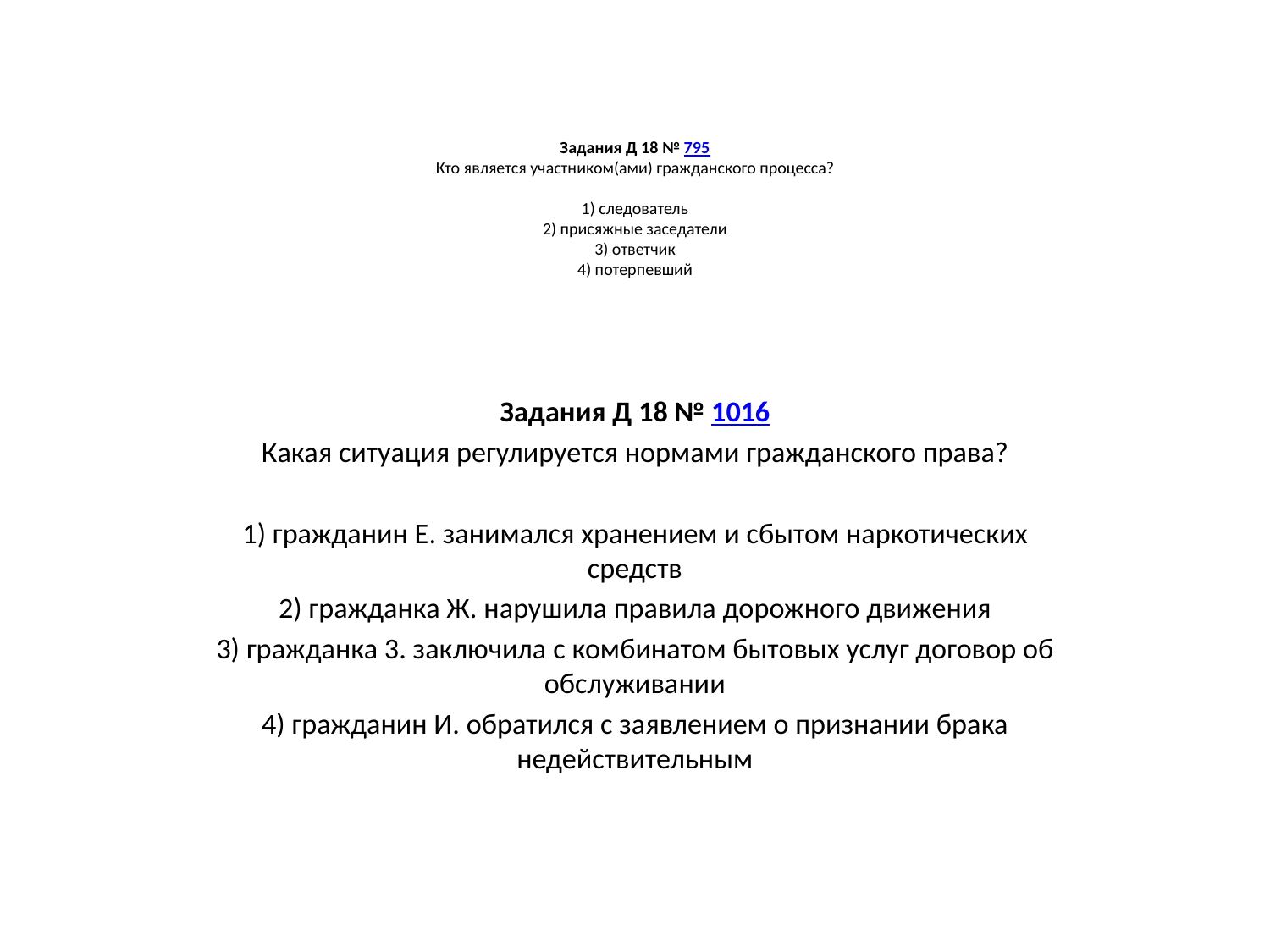

# Задания Д 18 № 795 Кто является участником(ами) гражданского процесса?   1) следователь 2) присяжные заседатели 3) ответчик 4) потерпевший
Задания Д 18 № 1016
Какая ситу­а­ция регулируется нор­ма­ми гражданского права?

1) гражданин Е. за­ни­мал­ся хранением и сбы­том наркотических средств
2) гражданка Ж. на­ру­ши­ла правила до­рож­но­го движения
3) гражданка 3. за­клю­чи­ла с ком­би­на­том бытовых услуг до­го­вор об обслуживании
4) гражданин И. об­ра­тил­ся с за­яв­ле­ни­ем о при­зна­нии брака недействительным